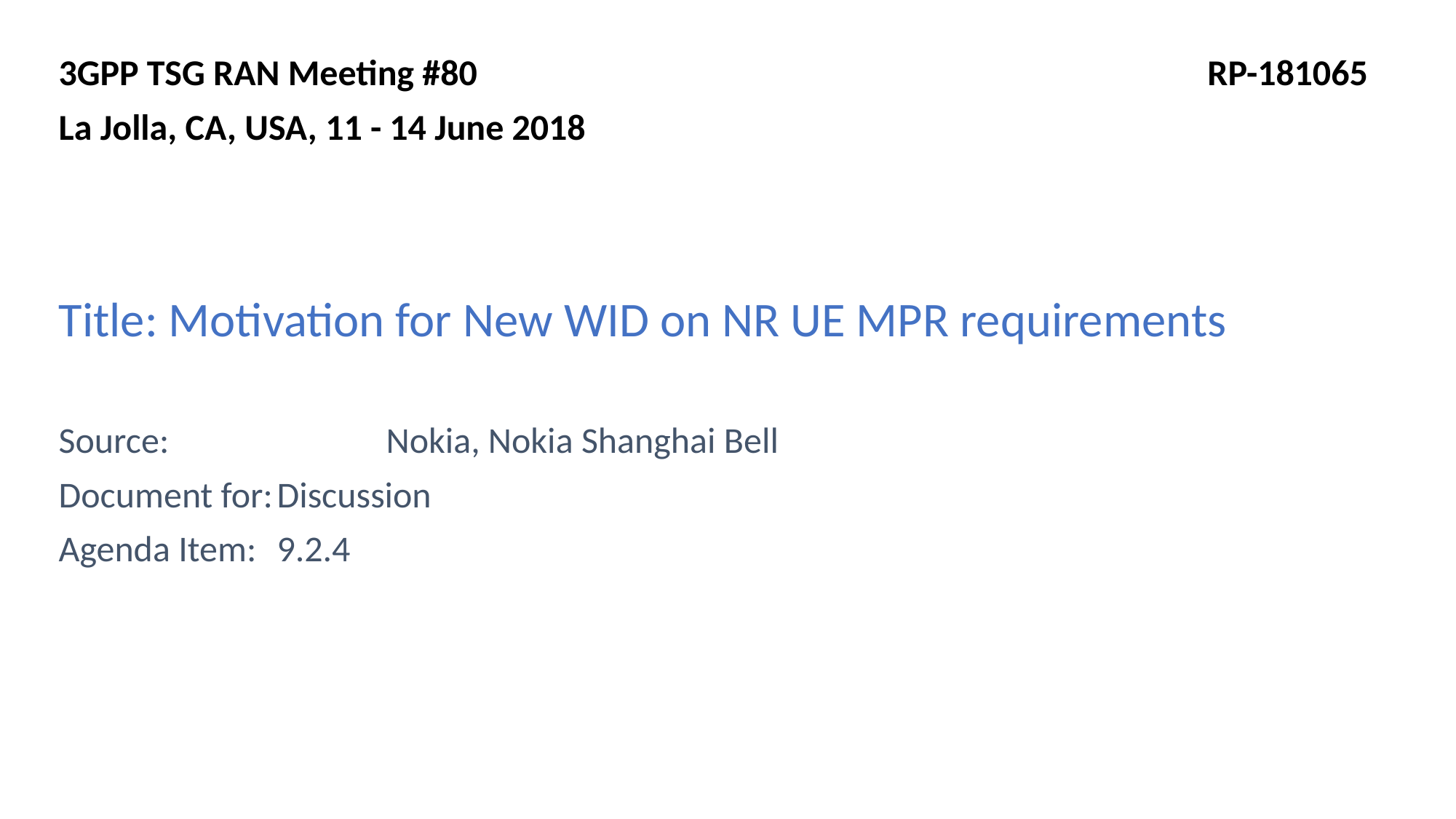

3GPP TSG RAN Meeting #80							       RP-181065
La Jolla, CA, USA, 11 - 14 June 2018

Title: Motivation for New WID on NR UE MPR requirements

Source:		Nokia, Nokia Shanghai Bell
Document for:	Discussion
Agenda Item:	9.2.4